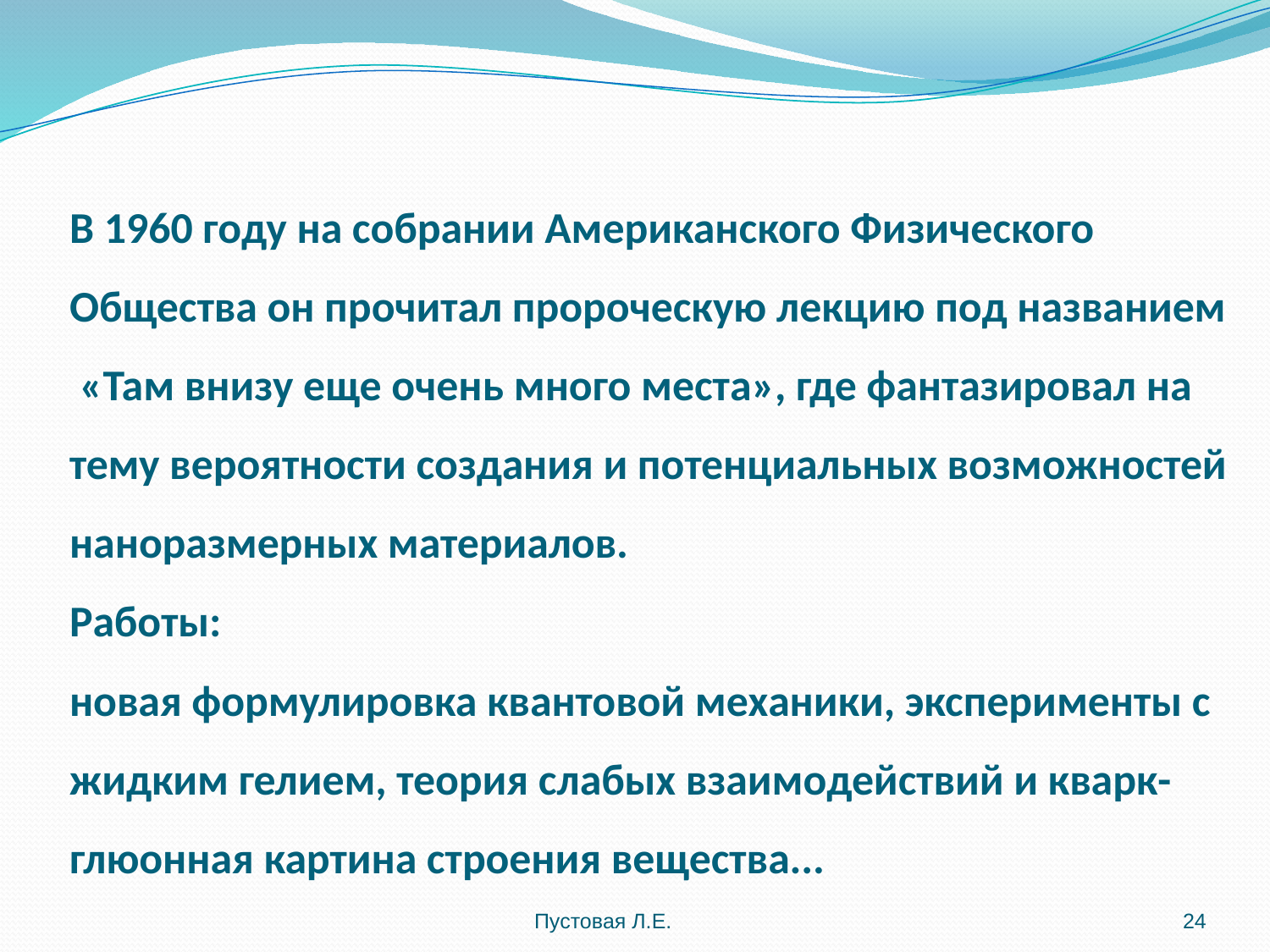

# В 1960 году на собрании Американского Физического Общества он прочитал пророческую лекцию под названием  «Там внизу еще очень много места», где фантазировал на тему вероятности создания и потенциальных возможностей наноразмерных материалов. Работы: новая формулировка квантовой механики, эксперименты с жидким гелием, теория слабых взаимодействий и кварк-глюонная картина строения вещества...
Пустовая Л.Е.
24